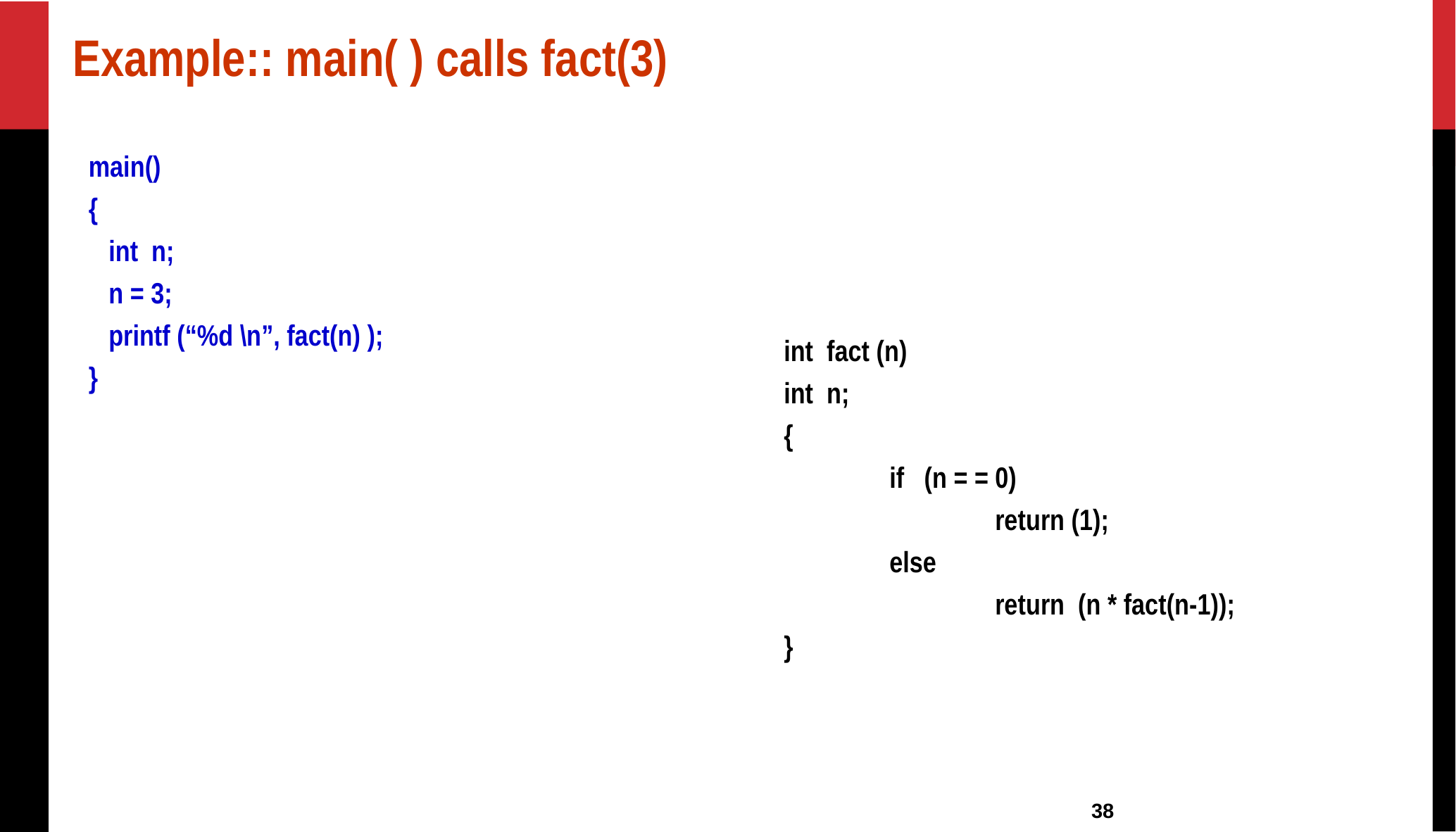

# Example:: main( ) calls fact(3)
main()
{
   int  n;
   n = 3;
   printf (“%d \n”, fact(n) );
}
int  fact (n)
int  n;
{
    	if   (n = = 0)
        		return (1);
    	else
        		return  (n * fact(n-1));
}
38